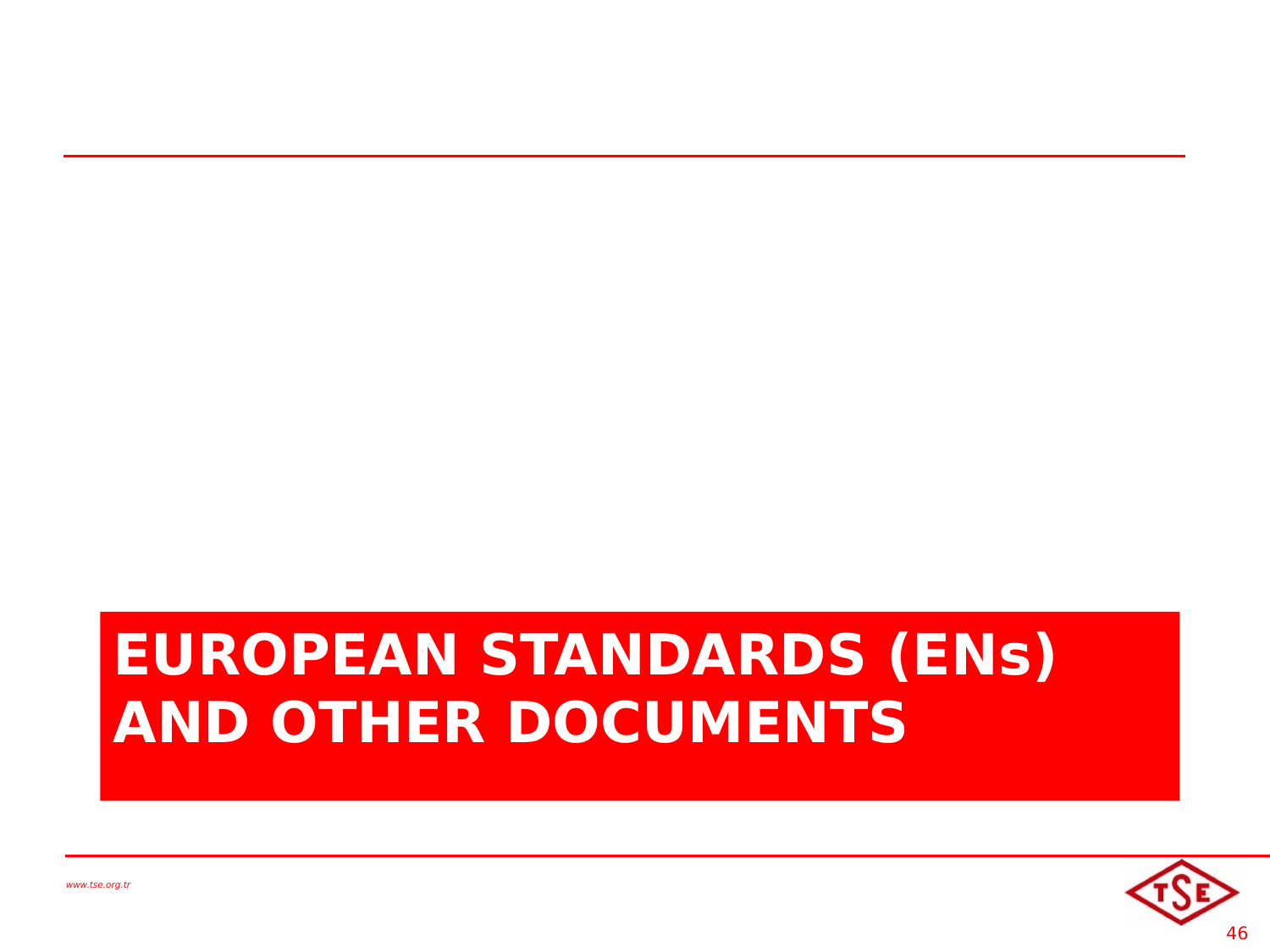

# European Standards (ENs) and other documents

www.tse.org.tr
46